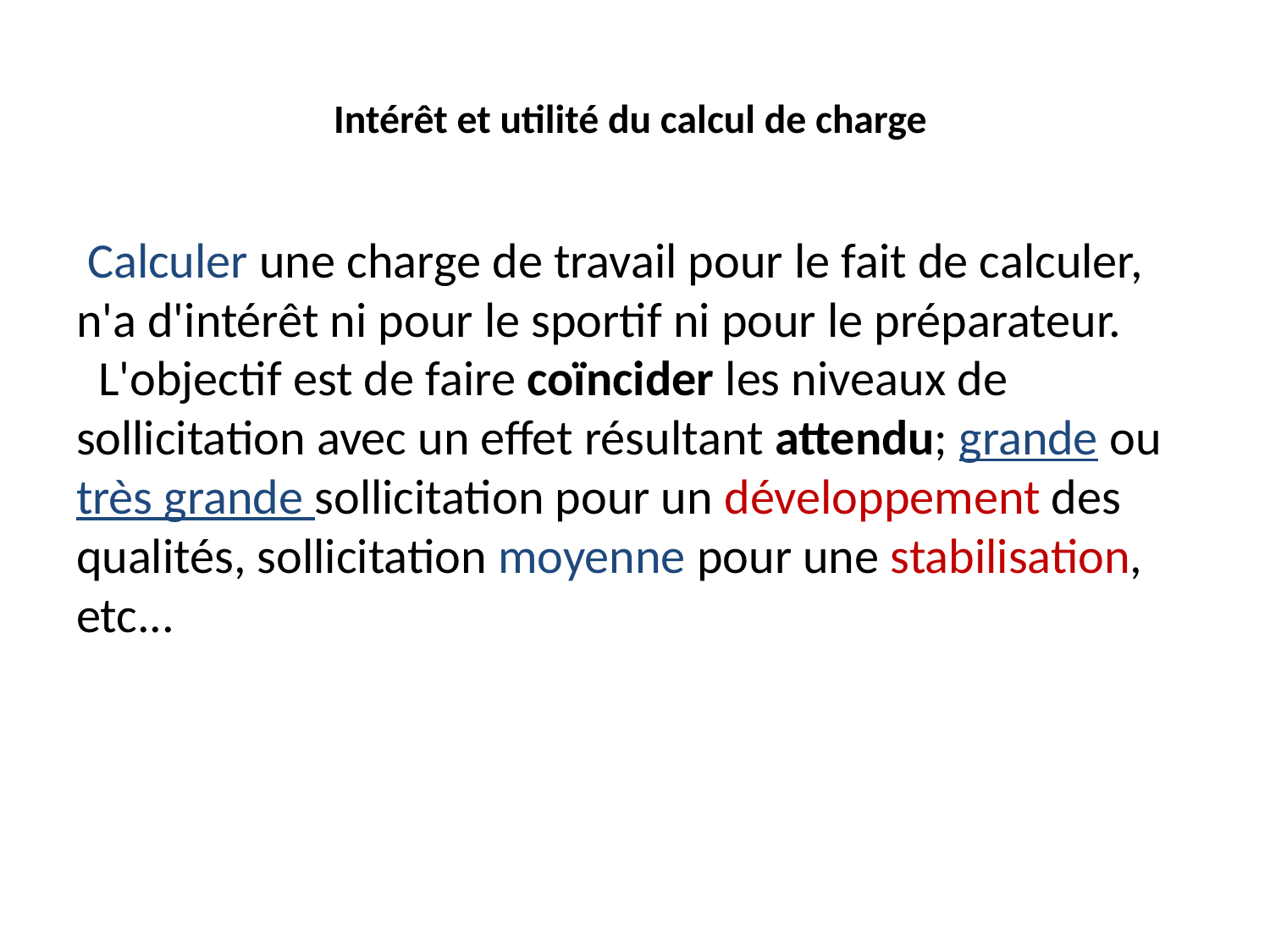

# Intérêt et utilité du calcul de charge
 Calculer une charge de travail pour le fait de calculer, n'a d'intérêt ni pour le sportif ni pour le préparateur.
  L'objectif est de faire coïncider les niveaux de sollicitation avec un effet résultant attendu; grande ou très grande sollicitation pour un développement des qualités, sollicitation moyenne pour une stabilisation, etc...